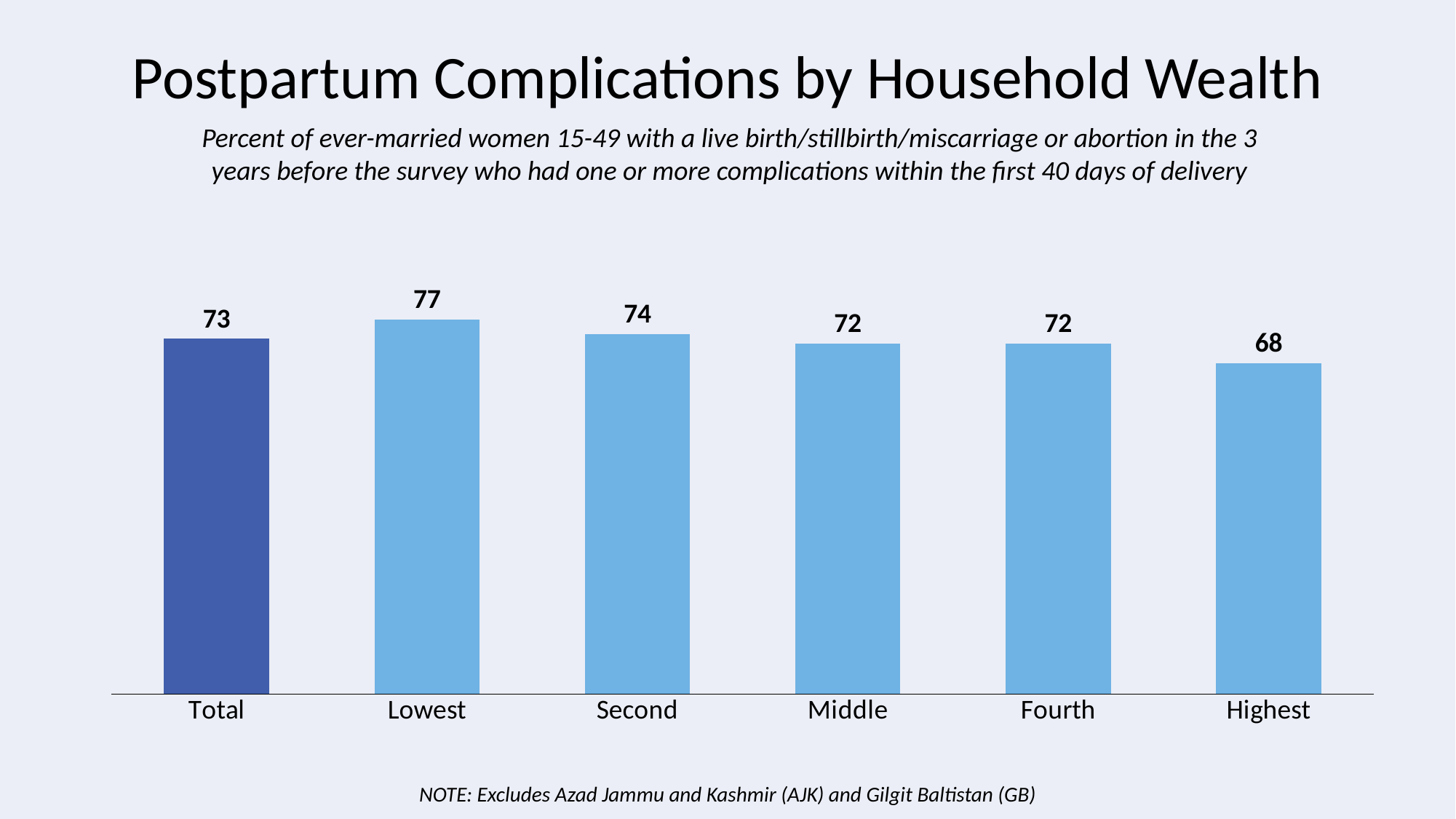

# Postpartum Complications by Household Wealth
Percent of ever-married women 15-49 with a live birth/stillbirth/miscarriage or abortion in the 3 years before the survey who had one or more complications within the first 40 days of delivery

### Chart

| Category | Mother |
|---|---|
| Total | 73.0 |
| Lowest | 77.0 |
| Second | 74.0 |
| Middle | 72.0 |
| Fourth | 72.0 |
| Highest | 68.0 |
NOTE: Excludes Azad Jammu and Kashmir (AJK) and Gilgit Baltistan (GB)